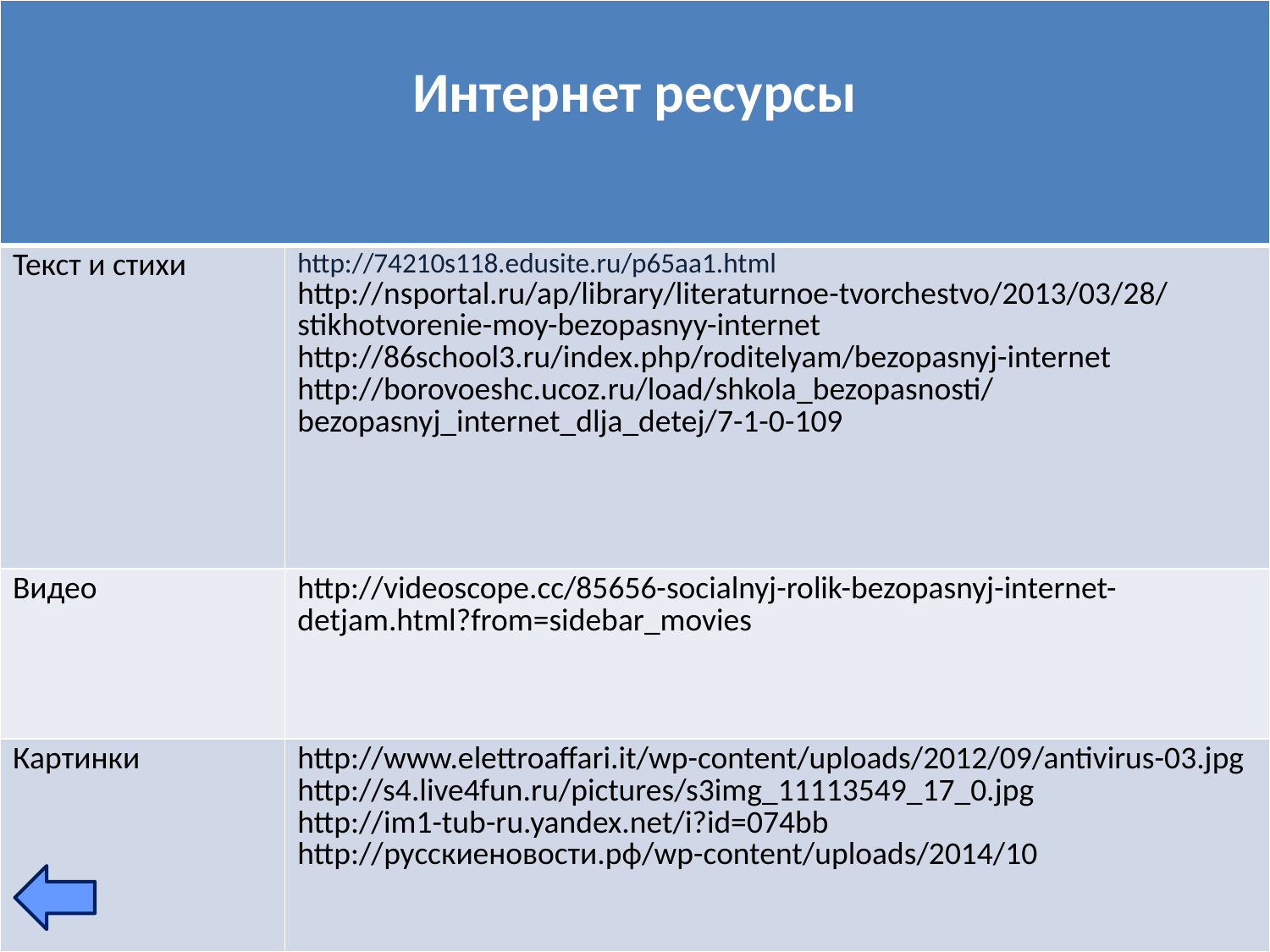

| Интернет ресурсы |  |
| --- | --- |
| Текст и стихи | http://74210s118.edusite.ru/p65aa1.html http://nsportal.ru/ap/library/literaturnoe-tvorchestvo/2013/03/28/stikhotvorenie-moy-bezopasnyy-internet http://86school3.ru/index.php/roditelyam/bezopasnyj-internet http://borovoeshc.ucoz.ru/load/shkola\_bezopasnosti/bezopasnyj\_internet\_dlja\_detej/7-1-0-109 |
| Видео | http://videoscope.cc/85656-socialnyj-rolik-bezopasnyj-internet-detjam.html?from=sidebar\_movies |
| Картинки | http://www.elettroaffari.it/wp-content/uploads/2012/09/antivirus-03.jpg http://s4.live4fun.ru/pictures/s3img\_11113549\_17\_0.jpg http://im1-tub-ru.yandex.net/i?id=074bb http://русскиеновости.рф/wp-content/uploads/2014/10 |